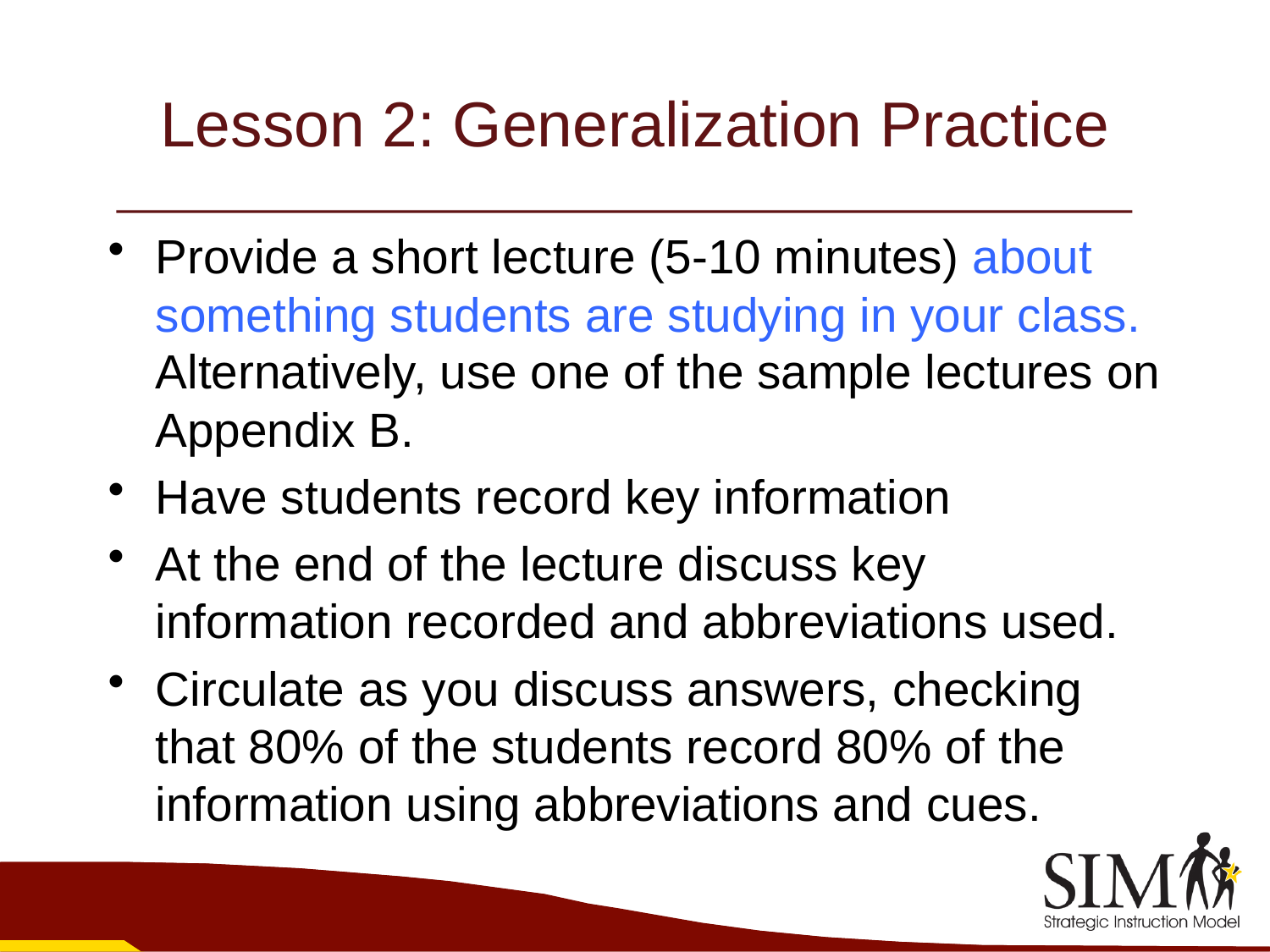

# Lesson 2: Generalization Practice
Provide a short lecture (5-10 minutes) about something students are studying in your class.  Alternatively, use one of the sample lectures on Appendix B.
Have students record key information
At the end of the lecture discuss key information recorded and abbreviations used.
Circulate as you discuss answers, checking that 80% of the students record 80% of the information using abbreviations and cues.